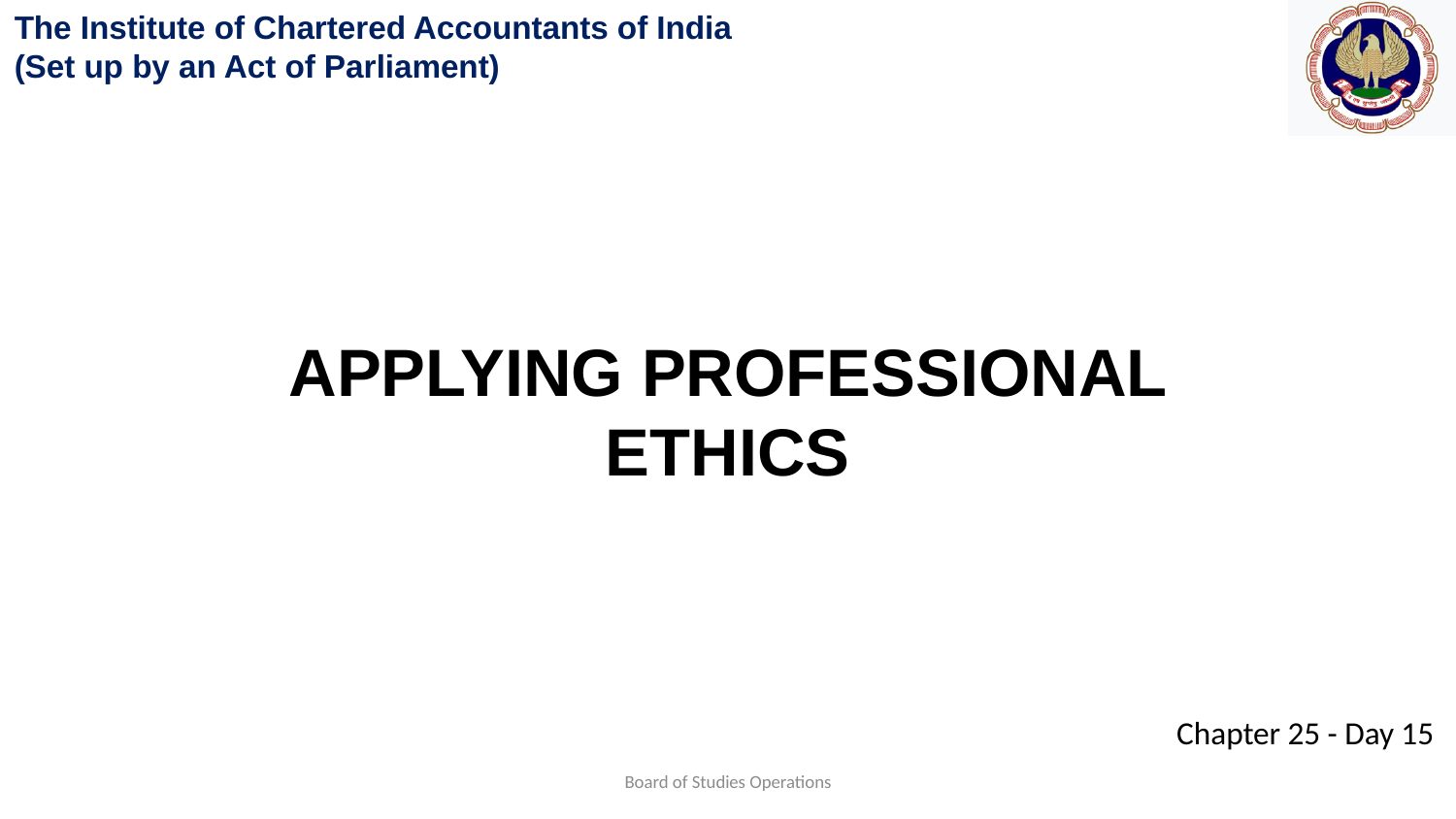

APPLYING PROFESSIONAL ETHICS
Board of Studies Operations